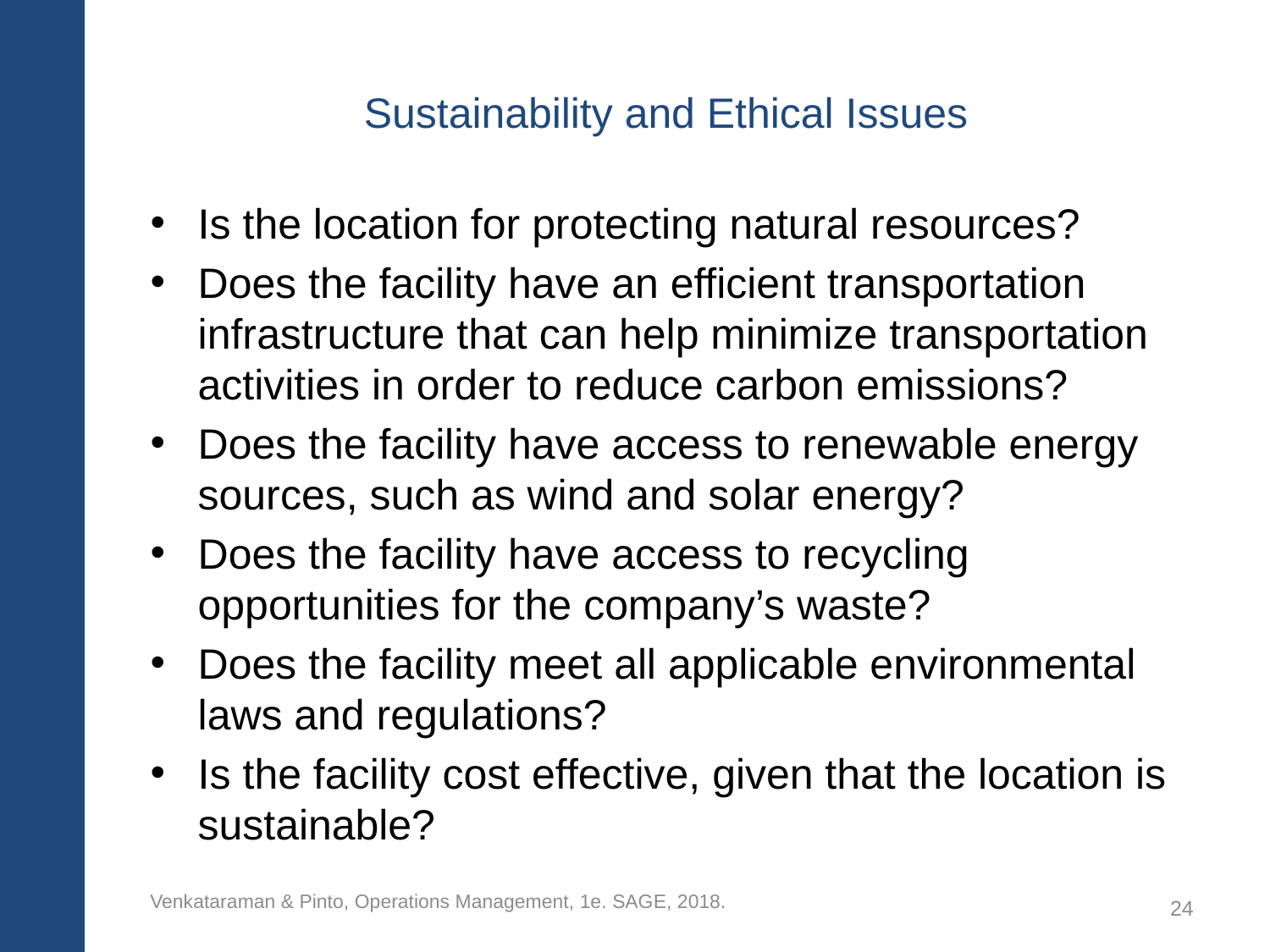

# Sustainability and Ethical Issues
Is the location for protecting natural resources?
Does the facility have an efficient transportation infrastructure that can help minimize transportation activities in order to reduce carbon emissions?
Does the facility have access to renewable energy sources, such as wind and solar energy?
Does the facility have access to recycling opportunities for the company’s waste?
Does the facility meet all applicable environmental laws and regulations?
Is the facility cost effective, given that the location is sustainable?
Venkataraman & Pinto, Operations Management, 1e. SAGE, 2018.
24